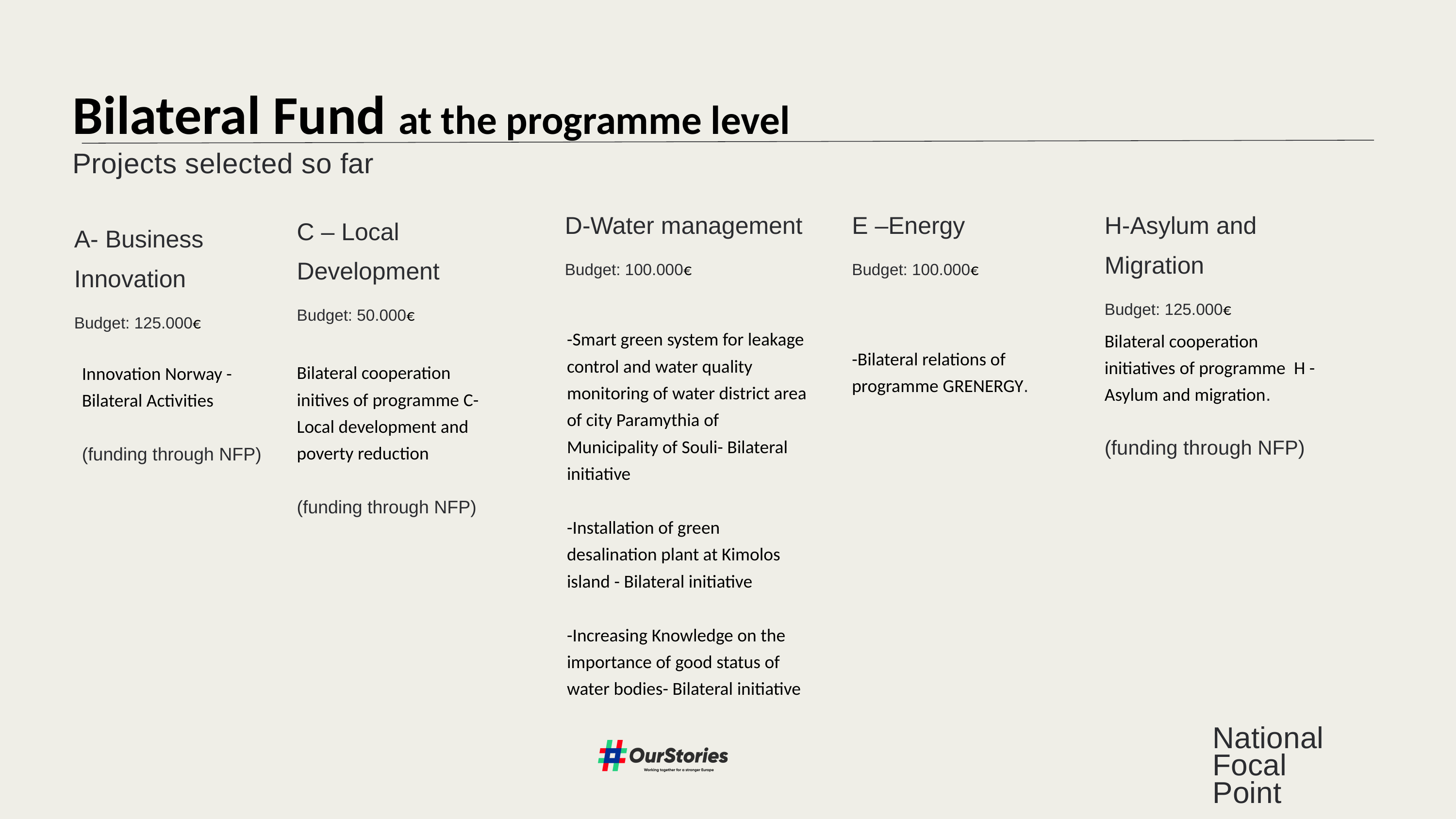

Bilateral Fund at the programme level
Projects selected so far

D-Water management
Budget: 100.000€

-Smart green system for leakage control and water quality monitoring of water district area of city Paramythia of Municipality of Souli- Bilateral initiative

-Installation of green desalination plant at Kimolos island - Bilateral initiative

-Increasing Knowledge on the importance of good status of water bodies- Bilateral initiative
H-Asylum and Migration
Budget: 125.000€

Bilateral cooperation initiatives of programme  H - Asylum and migration.

(funding through NFP)

E –Energy
Budget: 100.000€

-Bilateral relations of programme GRENERGY.

C – Local Development
Budget: 50.000€
Bilateral cooperation initives of programme C- Local development and poverty reduction

(funding through NFP)

A- Business Innovation
Budget: 125.000€

Innovation Norway - Bilateral Activities

(funding through NFP)
National Focal Point